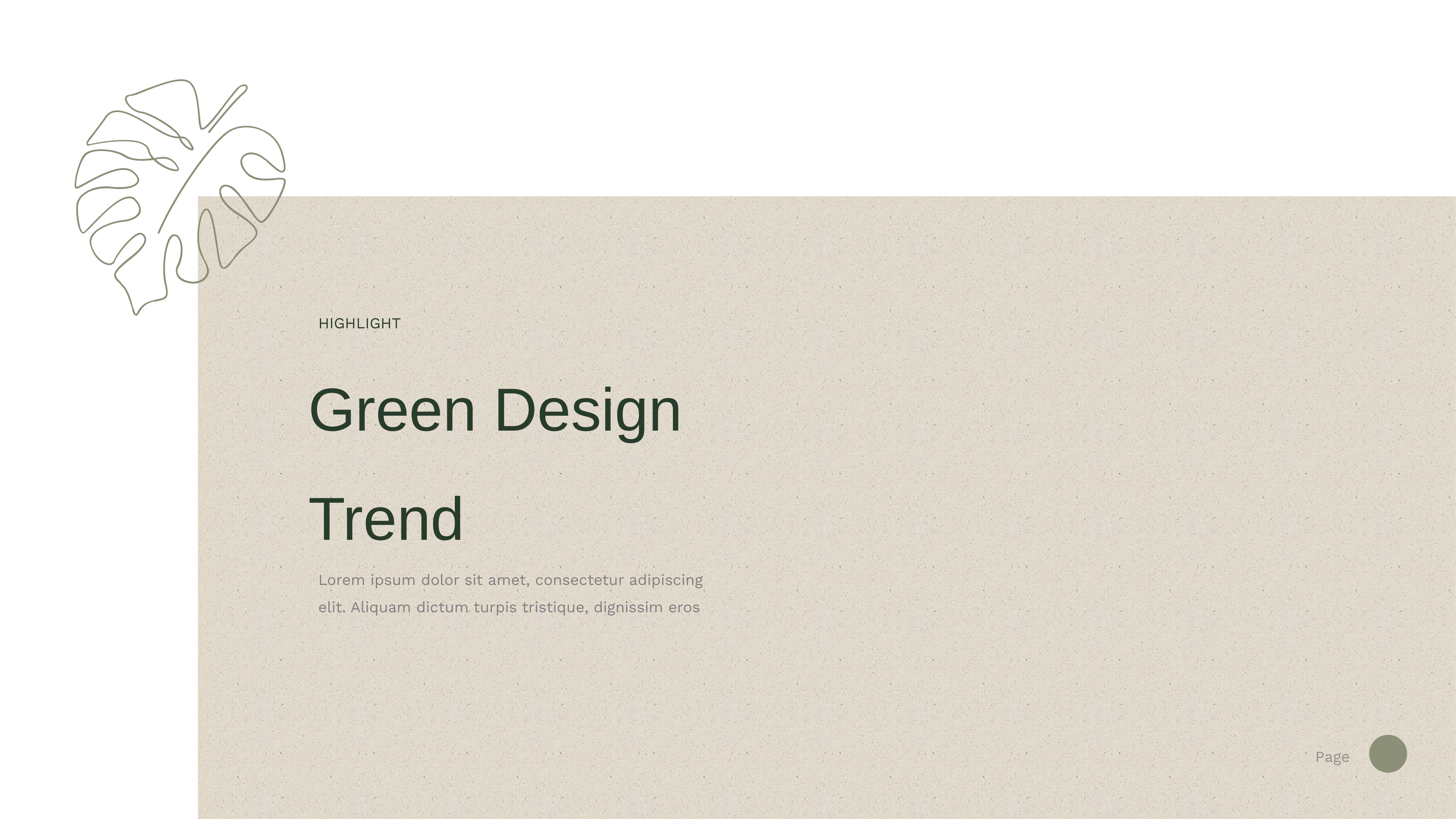

HIGHLIGHT
Green Design Trend
Lorem ipsum dolor sit amet, consectetur adipiscing elit. Aliquam dictum turpis tristique, dignissim eros

Page
21